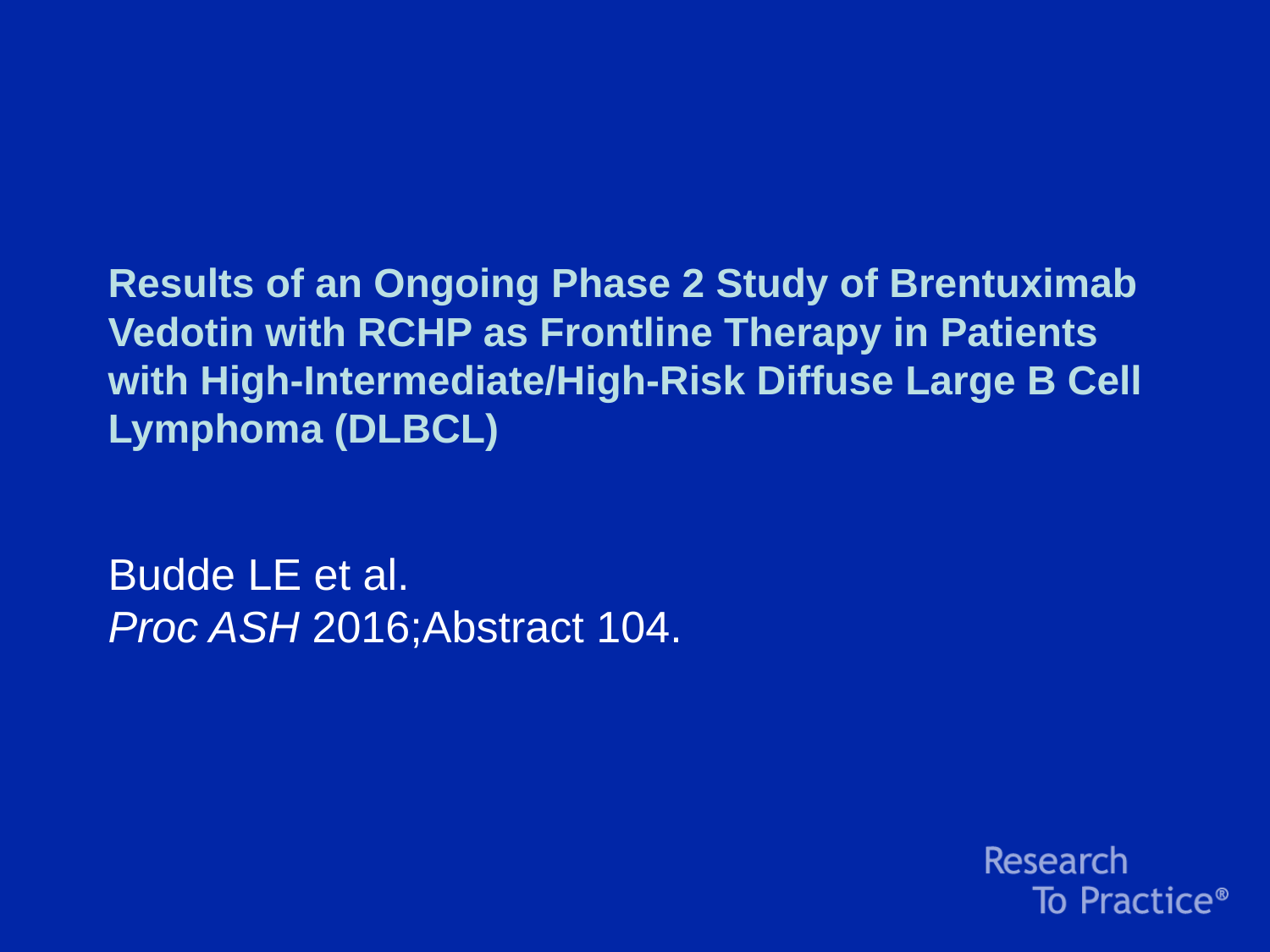

# Results of an Ongoing Phase 2 Study of Brentuximab Vedotin with RCHP as Frontline Therapy in Patients with High-Intermediate/High-Risk Diffuse Large B Cell Lymphoma (DLBCL)
Budde LE et al.
Proc ASH 2016;Abstract 104.